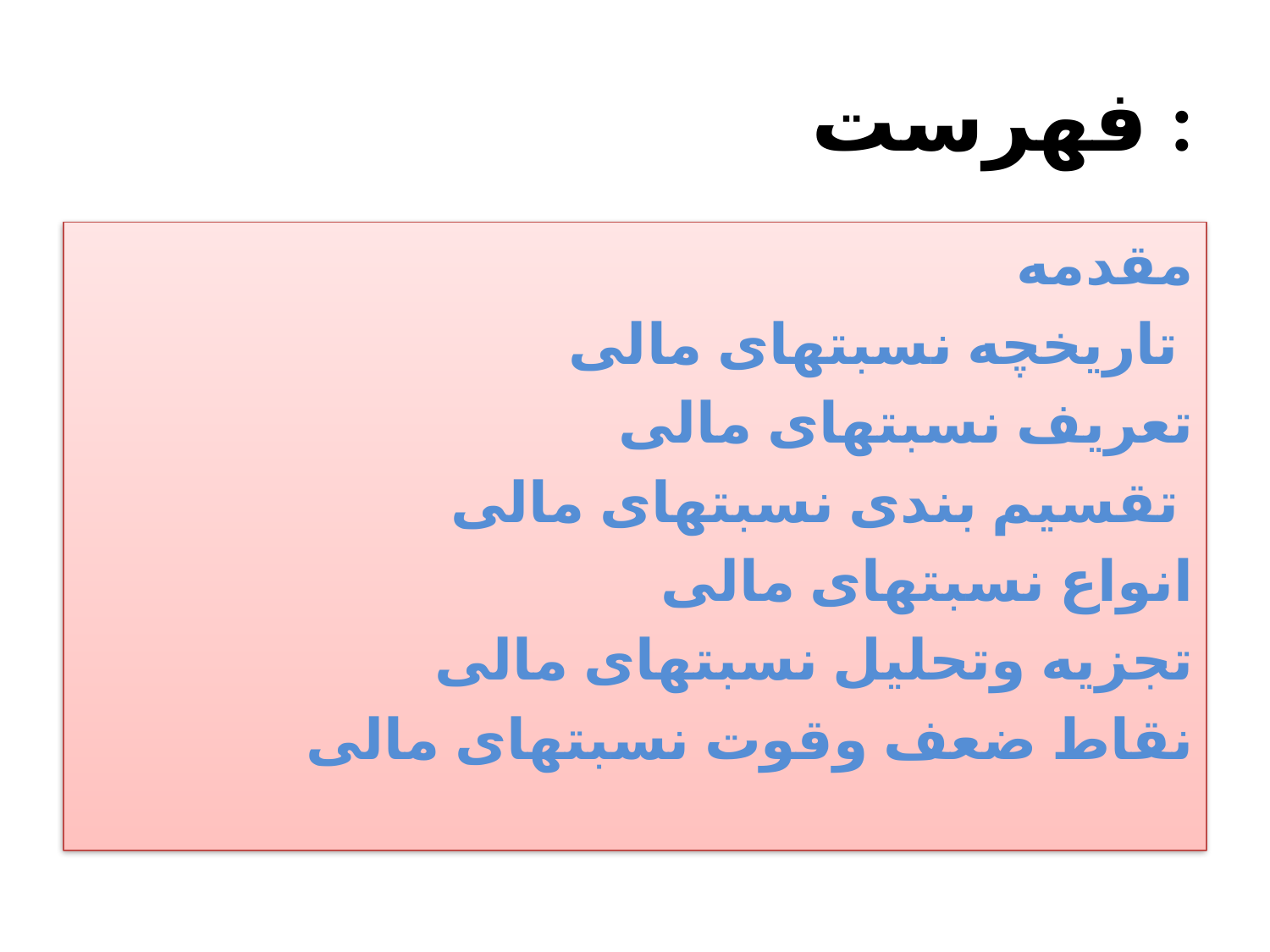

# فهرست :
 مقدمه
 تاریخچه نسبتهای مالی
 تعریف نسبتهای مالی
 تقسیم بندی نسبتهای مالی
 انواع نسبتهای مالی
تجزیه وتحلیل نسبتهای مالی
نقاط ضعف وقوت نسبتهای مالی